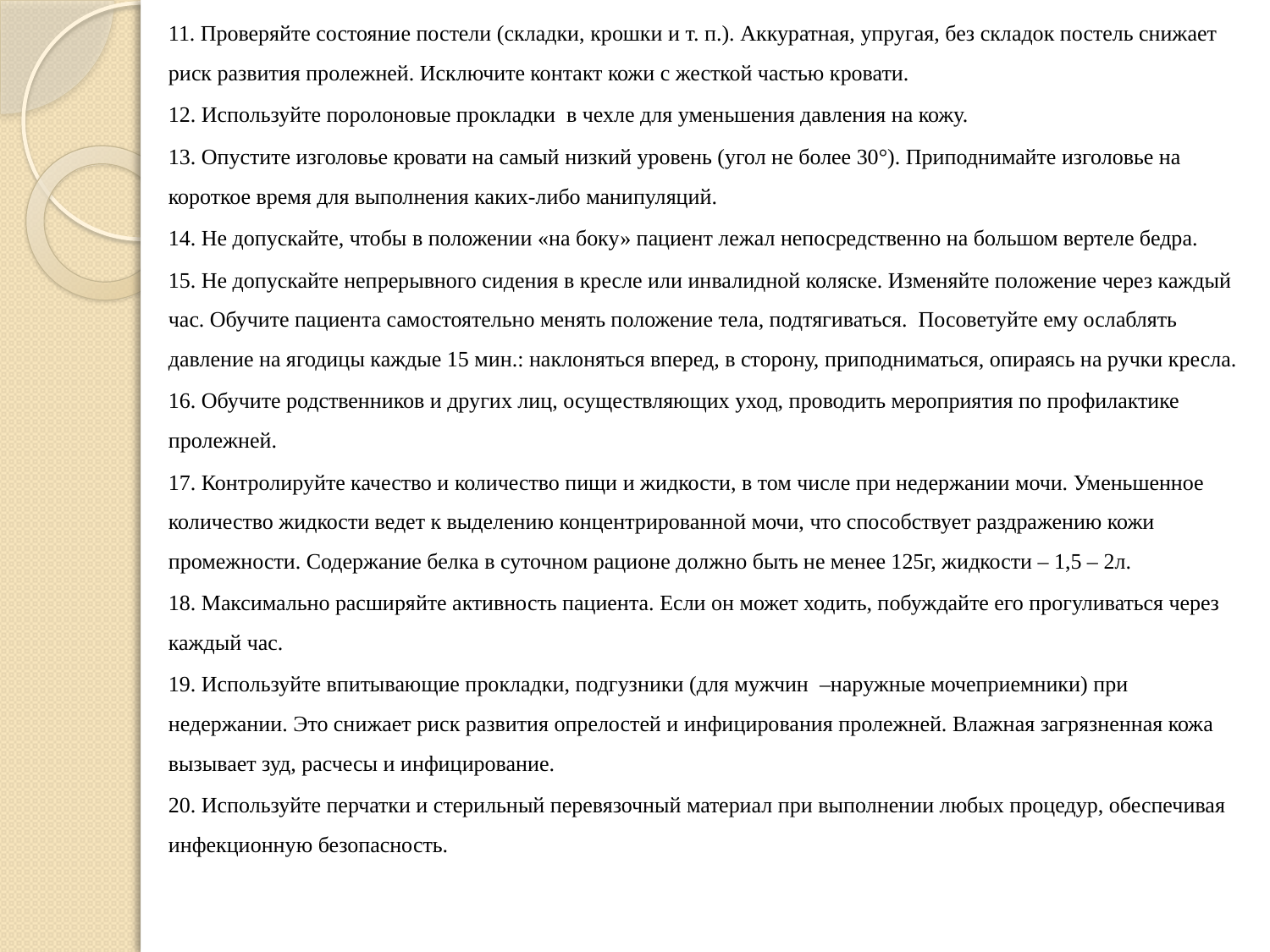

11. Проверяйте состояние постели (складки, крошки и т. п.). Аккуратная, упругая, без складок постель снижает риск развития пролежней. Исключите контакт кожи с жесткой частью кровати.
12. Используйте поролоновые прокладки  в чехле для уменьшения давления на кожу.
13. Опустите изголовье кровати на самый низкий уровень (угол не более 30°). Приподнимайте изголовье на короткое время для выполнения каких-либо манипуляций.
14. Не допускайте, чтобы в положении «на боку» пациент лежал непосредственно на большом вертеле бедра.
15. Не допускайте непрерывного сидения в кресле или инвалидной коляске. Изменяйте положение через каждый час. Обучите пациента самостоятельно менять положение тела, подтягиваться.  Посоветуйте ему ослаблять давление на ягодицы каждые 15 мин.: наклоняться вперед, в сторону, приподниматься, опираясь на ручки кресла.
16. Обучите родственников и других лиц, осуществляющих уход, проводить мероприятия по профилактике пролежней.
17. Контролируйте качество и количество пищи и жидкости, в том числе при недержании мочи. Уменьшенное количество жидкости ведет к выделению концентрированной мочи, что способствует раздражению кожи промежности. Содержание белка в суточном рационе должно быть не менее 125г, жидкости – 1,5 – 2л.
18. Максимально расширяйте активность пациента. Если он может ходить, побуждайте его прогуливаться через каждый час.
19. Используйте впитывающие прокладки, подгузники (для мужчин  –наружные мочеприемники) при недержании. Это снижает риск развития опрелостей и инфицирования пролежней. Влажная загрязненная кожа вызывает зуд, расчесы и инфицирование.
20. Используйте перчатки и стерильный перевязочный материал при выполнении любых процедур, обеспечивая  инфекционную безопасность.